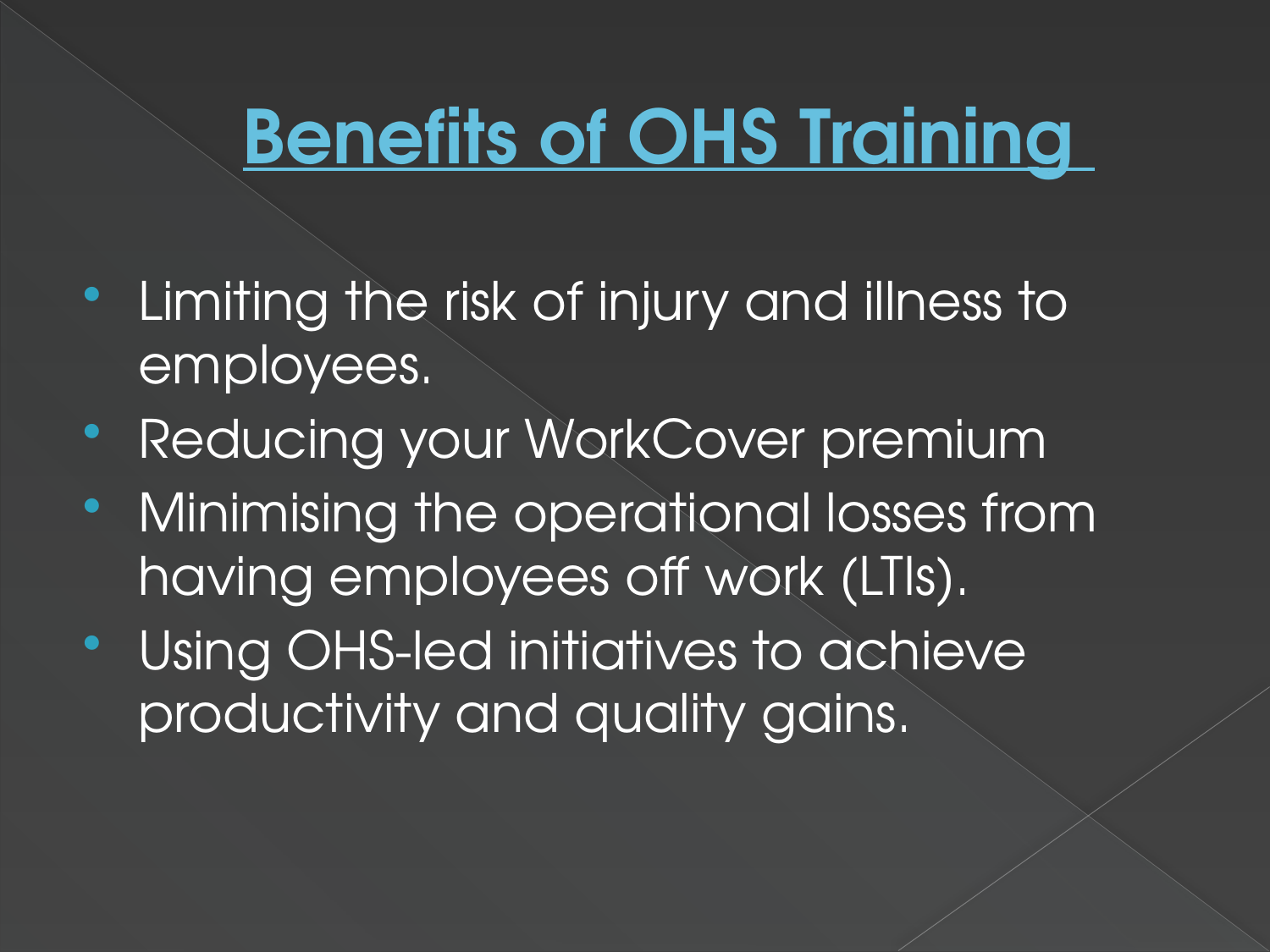

# Benefits of OHS Training
Limiting the risk of injury and illness to employees.
Reducing your WorkCover premium
Minimising the operational losses from having employees off work (LTIs).
Using OHS-led initiatives to achieve productivity and quality gains.